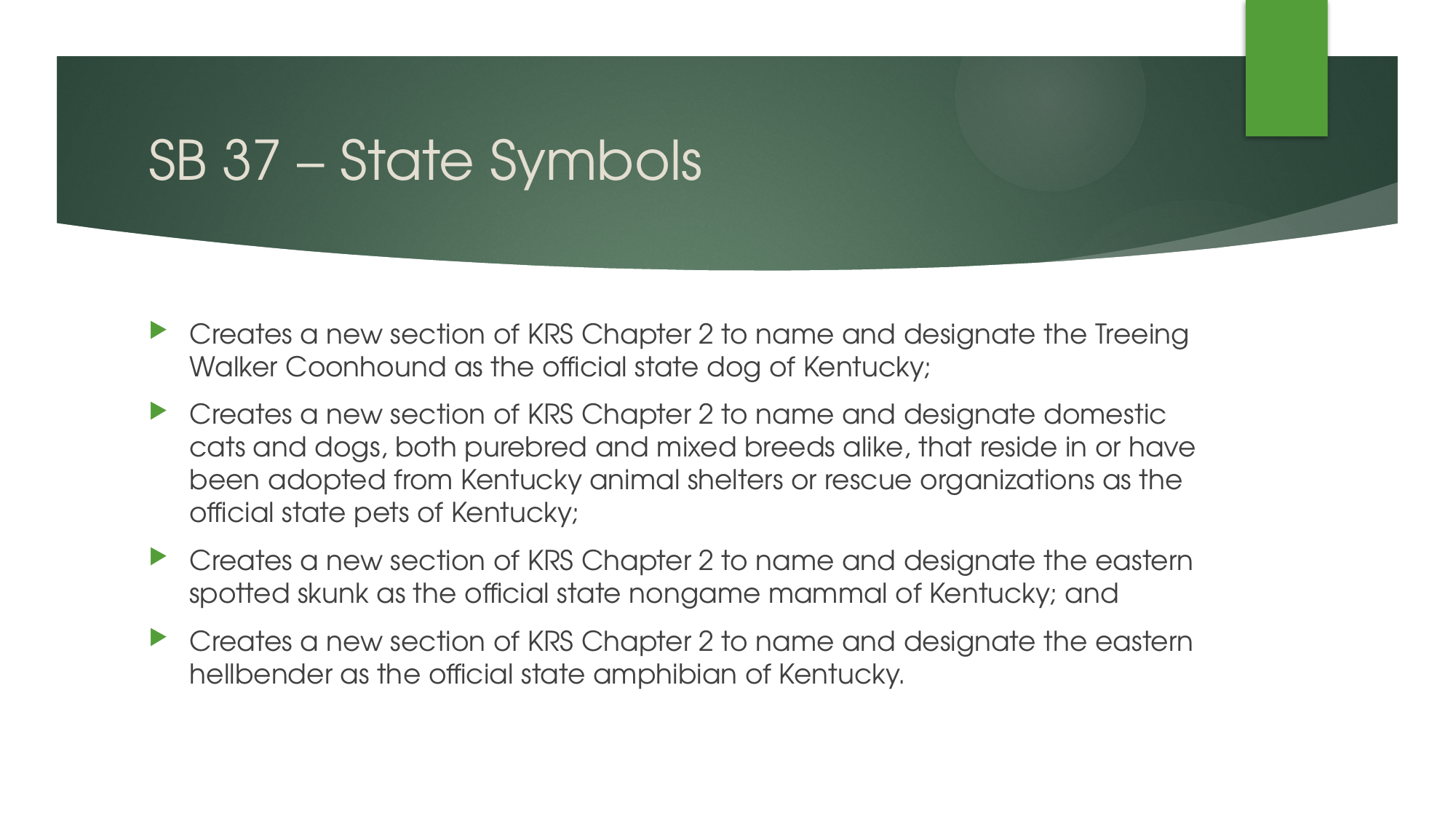

# SB 37 – State Symbols
Creates a new section of KRS Chapter 2 to name and designate the Treeing Walker Coonhound as the official state dog of Kentucky;
Creates a new section of KRS Chapter 2 to name and designate domestic cats and dogs, both purebred and mixed breeds alike, that reside in or have been adopted from Kentucky animal shelters or rescue organizations as the official state pets of Kentucky;
Creates a new section of KRS Chapter 2 to name and designate the eastern spotted skunk as the official state nongame mammal of Kentucky; and
Creates a new section of KRS Chapter 2 to name and designate the eastern hellbender as the official state amphibian of Kentucky.